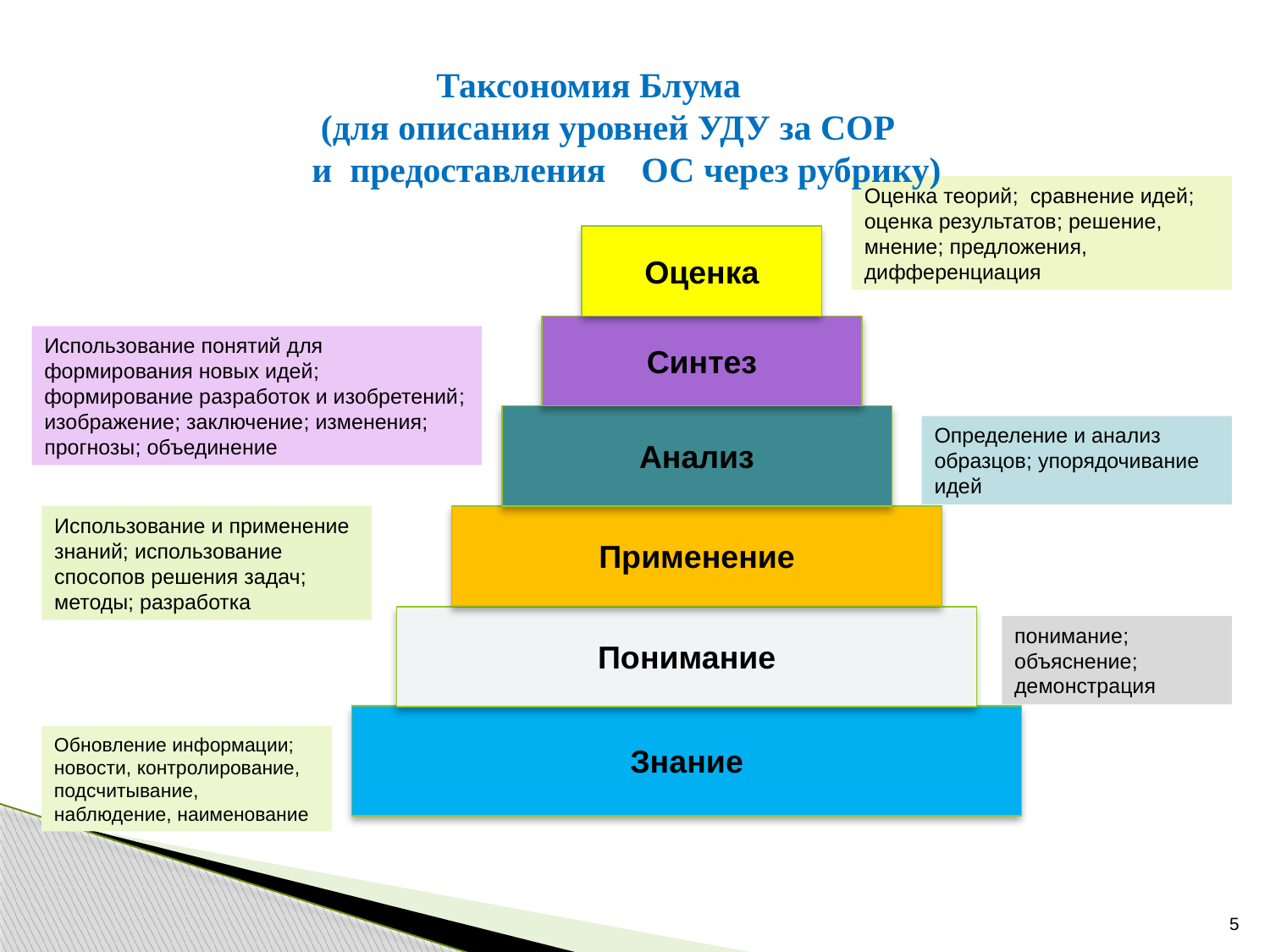

Таксономия Блума
                             (для описания уровней УДУ за СОР
                            и  предоставления    ОС через рубрику)

Оценка теорий;  сравнение идей; оценка результатов; решение, мнение; предложения, дифференциация
Оценка
Синтез
Использование понятий для формирования новых идей; формирование разработок и изобретений; изображение; заключение; изменения; прогнозы; объединение
Анализ
Определение и анализ образцов; упорядочивание идей
Использование и применение знаний; использование спосопов решения задач; методы; разработка
Применение
Понимание
понимание; объяснение;  демонстрация
Знание
Обновление информации; новости, контролирование, подсчитывание, наблюдение, наименование
5